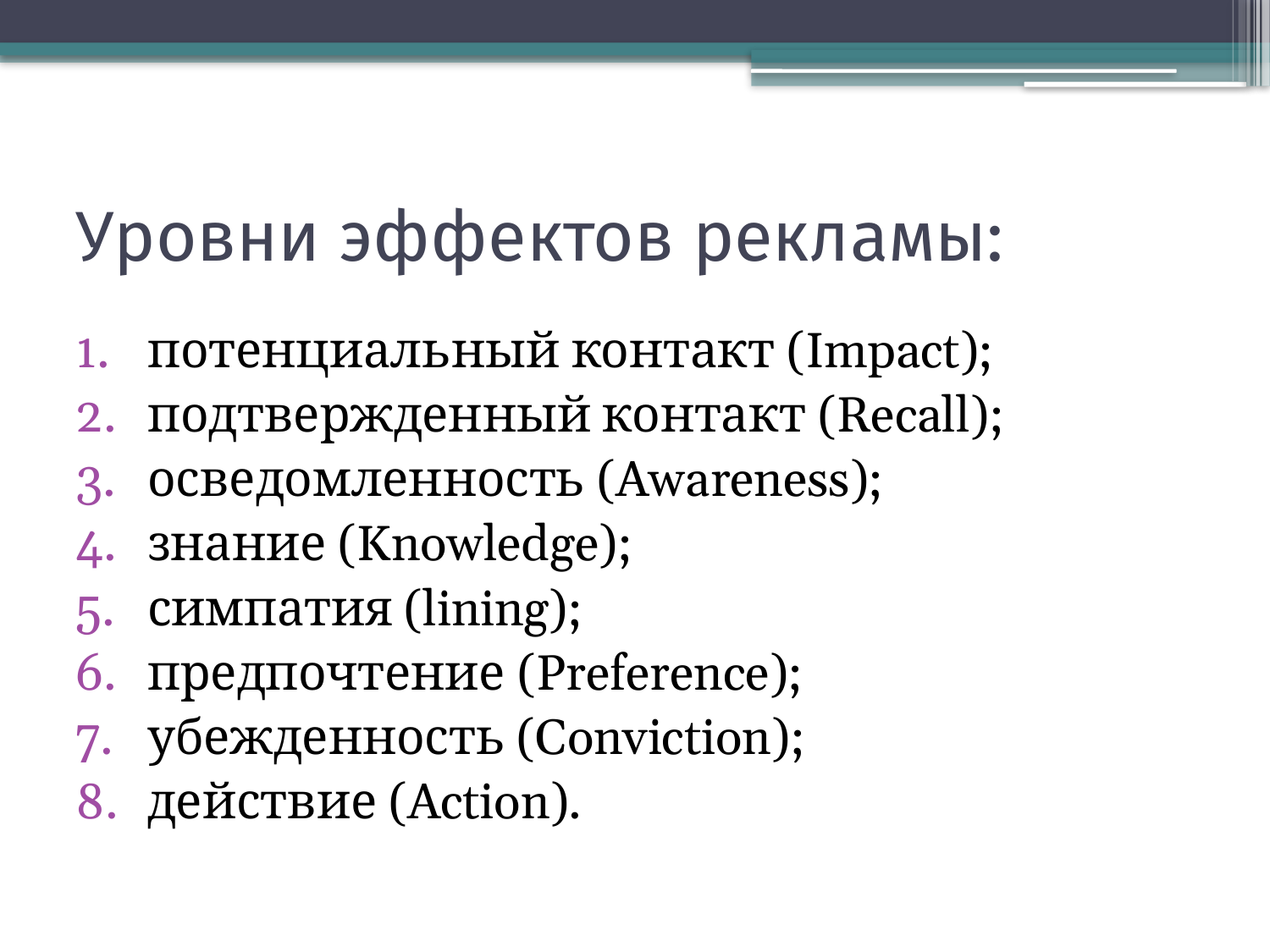

# Уровни эффектов рекламы:
потенциальный контакт (Impact);
подтвержденный контакт (Recall);
осведомленность (Awareness);
знание (Knowledge);
симпатия (lining);
предпочтение (Preference);
убежденность (Conviction);
действие (Action).